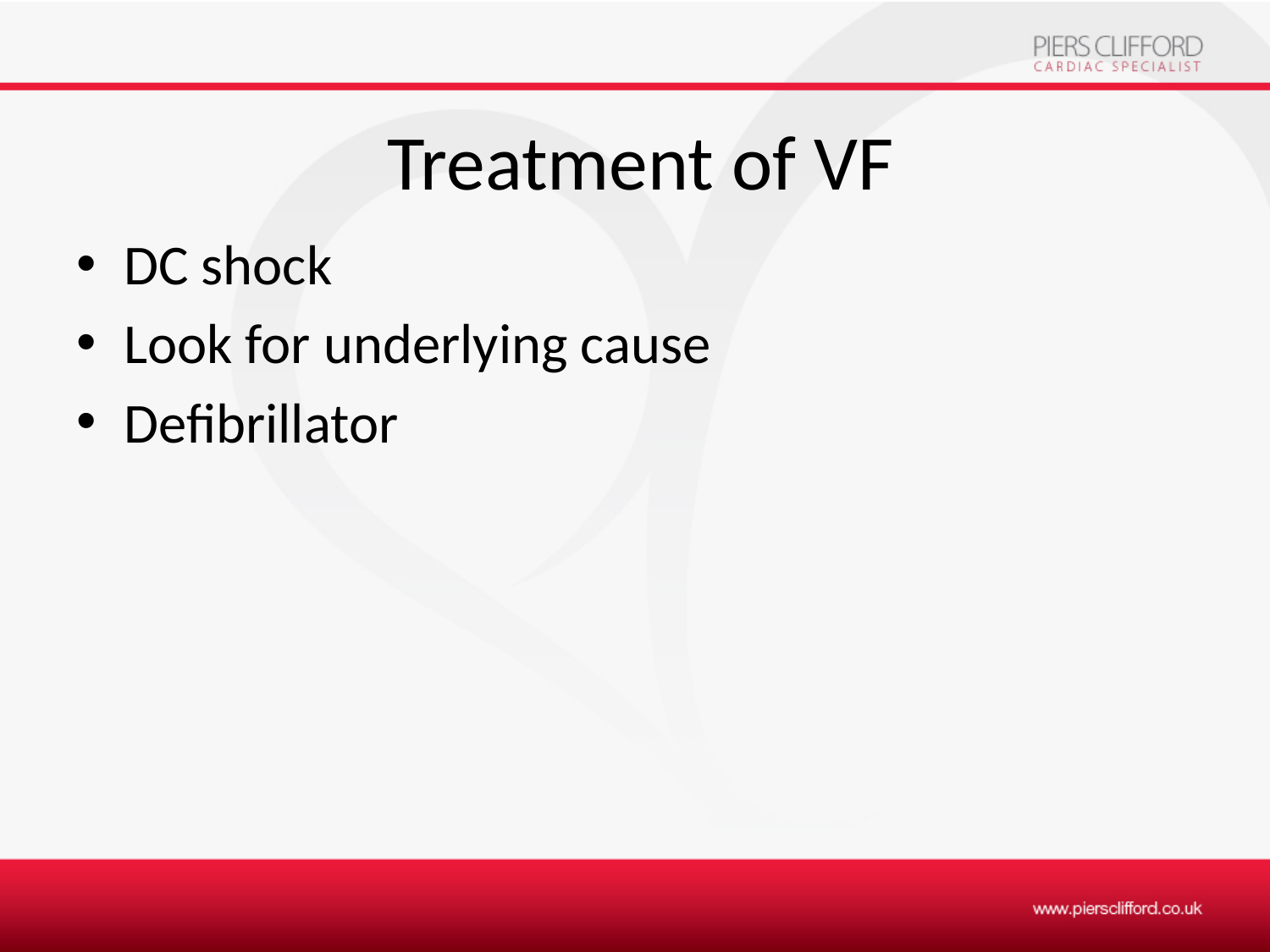

# Treatment of VF
DC shock
Look for underlying cause
Defibrillator